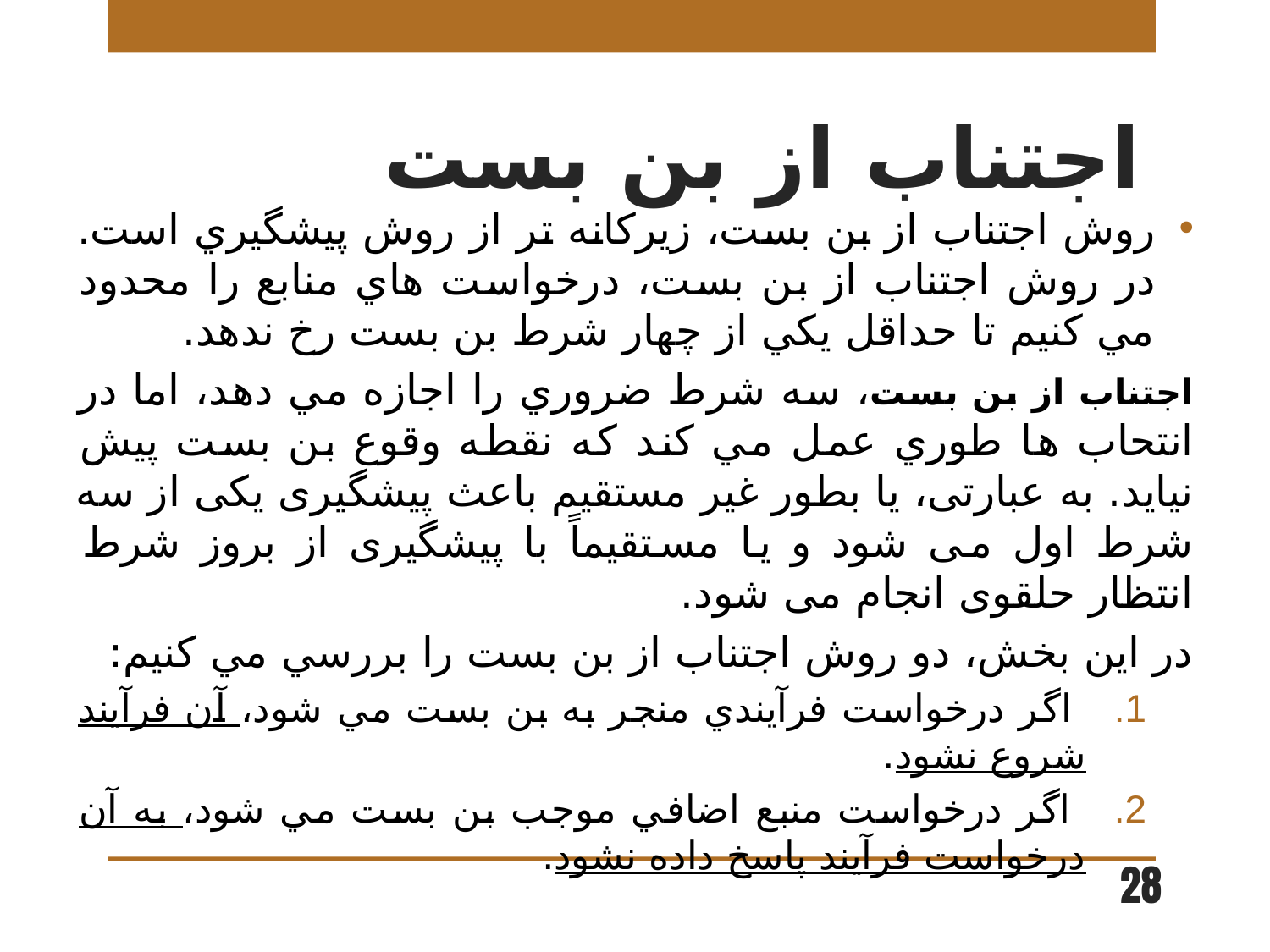

# اجتناب از بن بست
روش اجتناب از بن بست، زيركانه تر از روش پيشگيري است. در روش اجتناب از بن بست، درخواست هاي منابع را محدود مي كنيم تا حداقل يكي از چهار شرط بن بست رخ ندهد.
اجتناب از بن بست، سه شرط ضروري را اجازه مي دهد، اما در انتحاب ها طوري عمل مي كند كه نقطه وقوع بن بست پيش نيايد. به عبارتی، یا بطور غیر مستقیم باعث پیشگیری یکی از سه شرط اول می شود و یا مستقیماً با پیشگیری از بروز شرط انتظار حلقوی انجام می شود.
در اين بخش، دو روش اجتناب از بن بست را بررسي مي كنيم:
 اگر درخواست فرآيندي منجر به بن بست مي شود، آن فرآيند شروع نشود.
 اگر درخواست منبع اضافي موجب بن بست مي شود، به آن درخواست فرآيند پاسخ داده نشود.
28